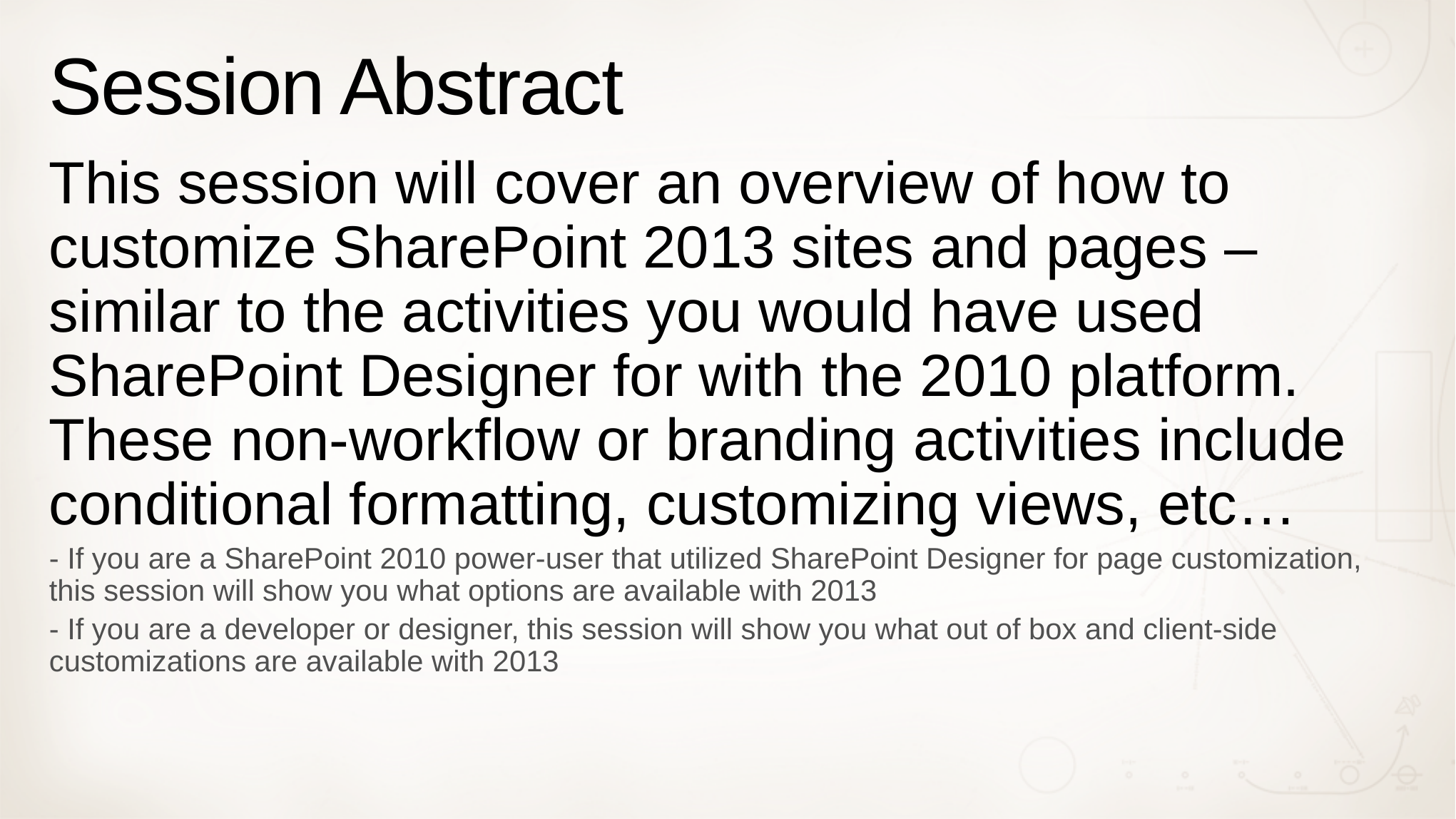

# Session Abstract
This session will cover an overview of how to customize SharePoint 2013 sites and pages – similar to the activities you would have used SharePoint Designer for with the 2010 platform.  These non-workflow or branding activities include conditional formatting, customizing views, etc…
- If you are a SharePoint 2010 power-user that utilized SharePoint Designer for page customization, this session will show you what options are available with 2013
- If you are a developer or designer, this session will show you what out of box and client-side customizations are available with 2013